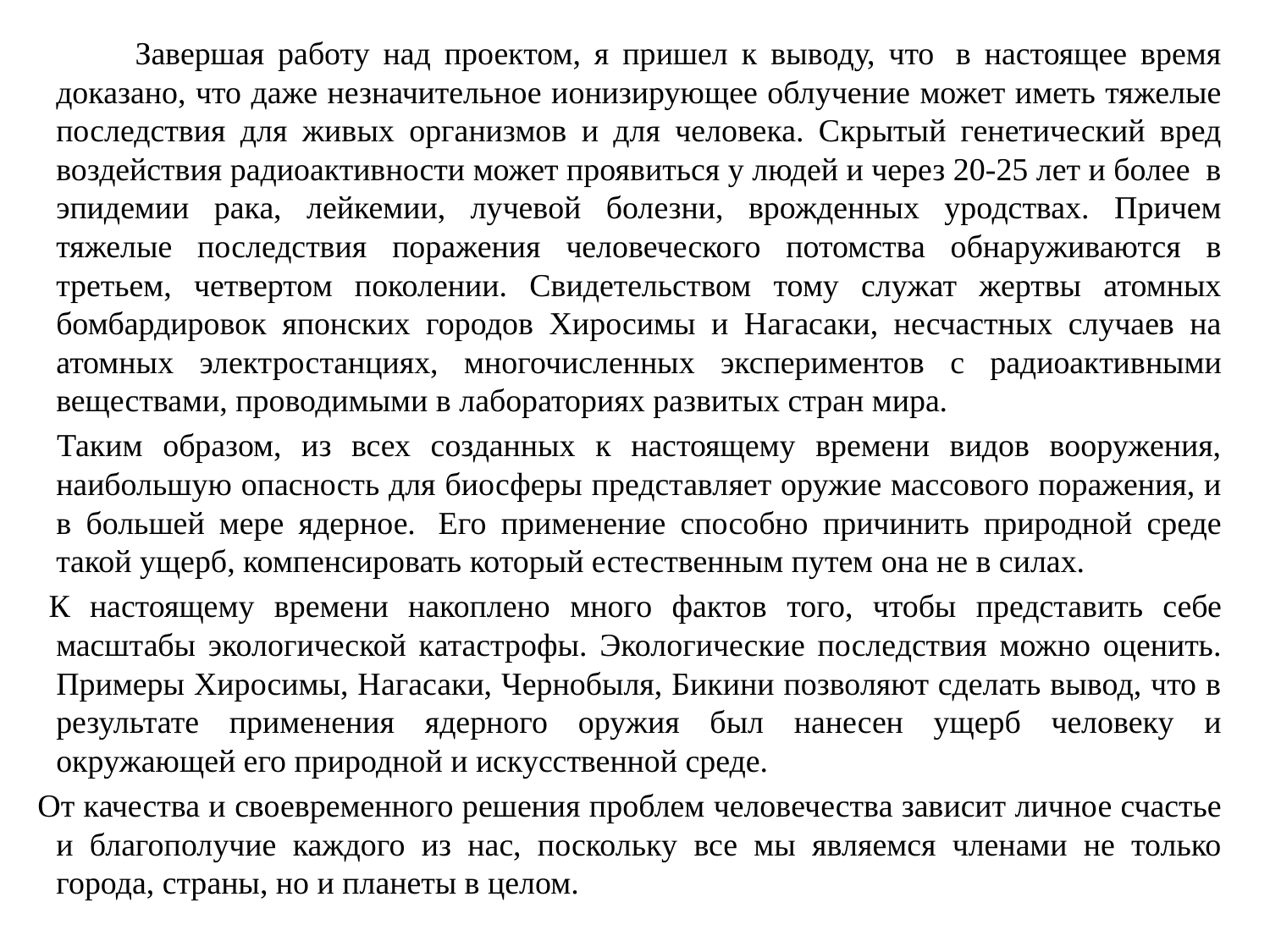

Завершая работу над проектом, я пришел к выводу, что  в настоящее время доказано, что даже незначительное ионизирующее облучение может иметь тяжелые последствия для живых организмов и для человека. Скрытый генетический вред воздействия радиоактивности может проявиться у людей и через 20-25 лет и более  в эпидемии рака, лейкемии, лучевой болезни, врожденных уродствах. Причем тяжелые последствия поражения человеческого потомства обнаруживаются в третьем, четвертом поколении. Свидетельством тому служат жертвы атомных бомбардировок японских городов Хиросимы и Нагасаки, несчастных случаев на атомных электростанциях, многочисленных экспериментов с радиоактивными веществами, проводимыми в лабораториях развитых стран мира.
    Таким образом, из всех созданных к настоящему времени видов вооружения, наибольшую опасность для биосферы представляет оружие массового поражения, и в большей мере ядерное.  Его применение способно причинить природной среде такой ущерб, компенсировать который естественным путем она не в силах.
   К настоящему времени накоплено много фактов того, чтобы представить себе масштабы экологической катастрофы. Экологические последствия можно оценить. Примеры Хиросимы, Нагасаки, Чернобыля, Бикини позволяют сделать вывод, что в результате применения ядерного оружия был нанесен ущерб человеку и окружающей его природной и искусственной среде.
   От качества и своевременного решения проблем человечества зависит личное счастье и благополучие каждого из нас, поскольку все мы являемся членами не только города, страны, но и планеты в целом.